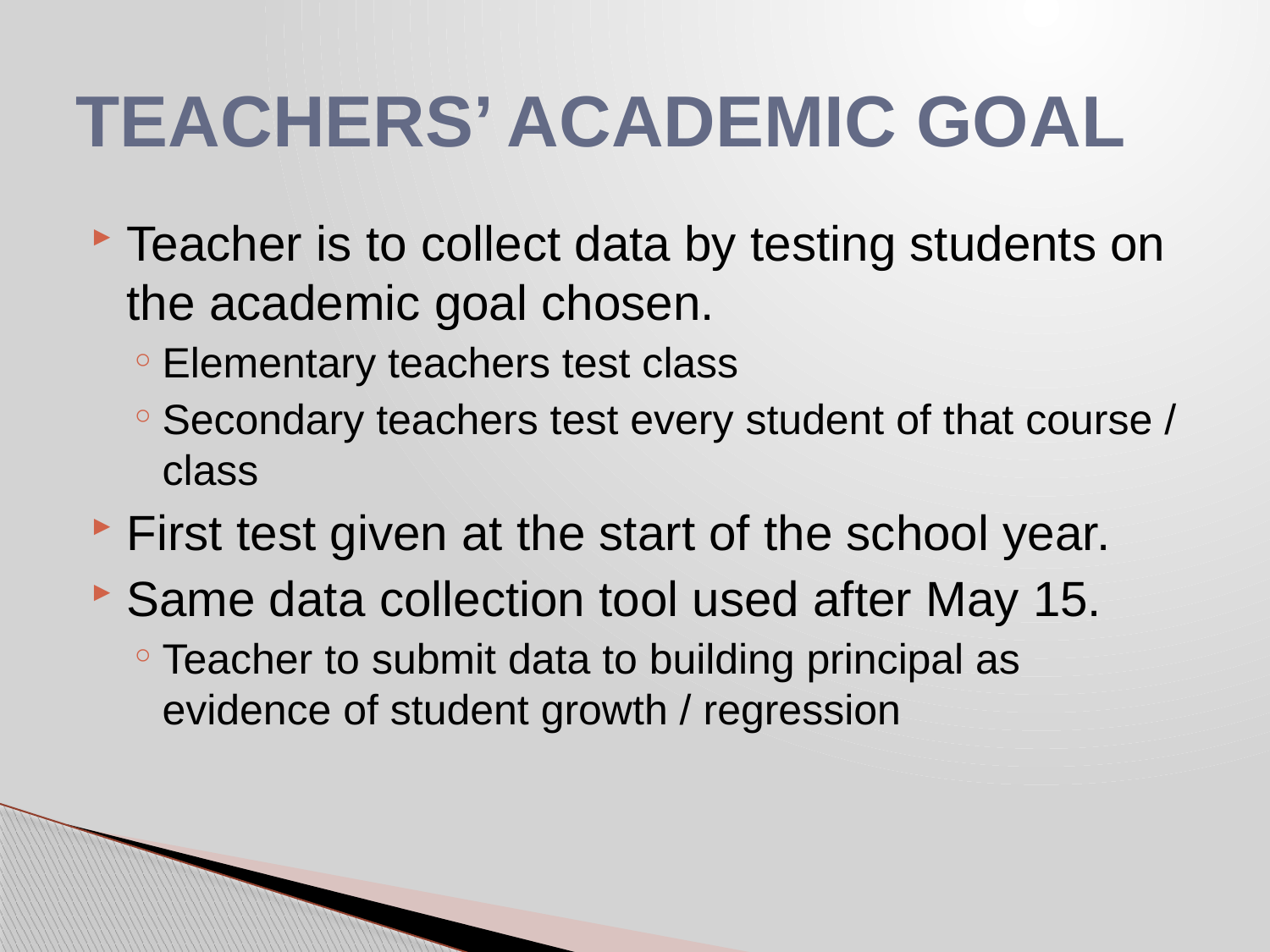

# TEACHERS’ ACADEMIC GOAL
Teacher is to collect data by testing students on the academic goal chosen.
Elementary teachers test class
Secondary teachers test every student of that course / class
First test given at the start of the school year.
Same data collection tool used after May 15.
Teacher to submit data to building principal as evidence of student growth / regression